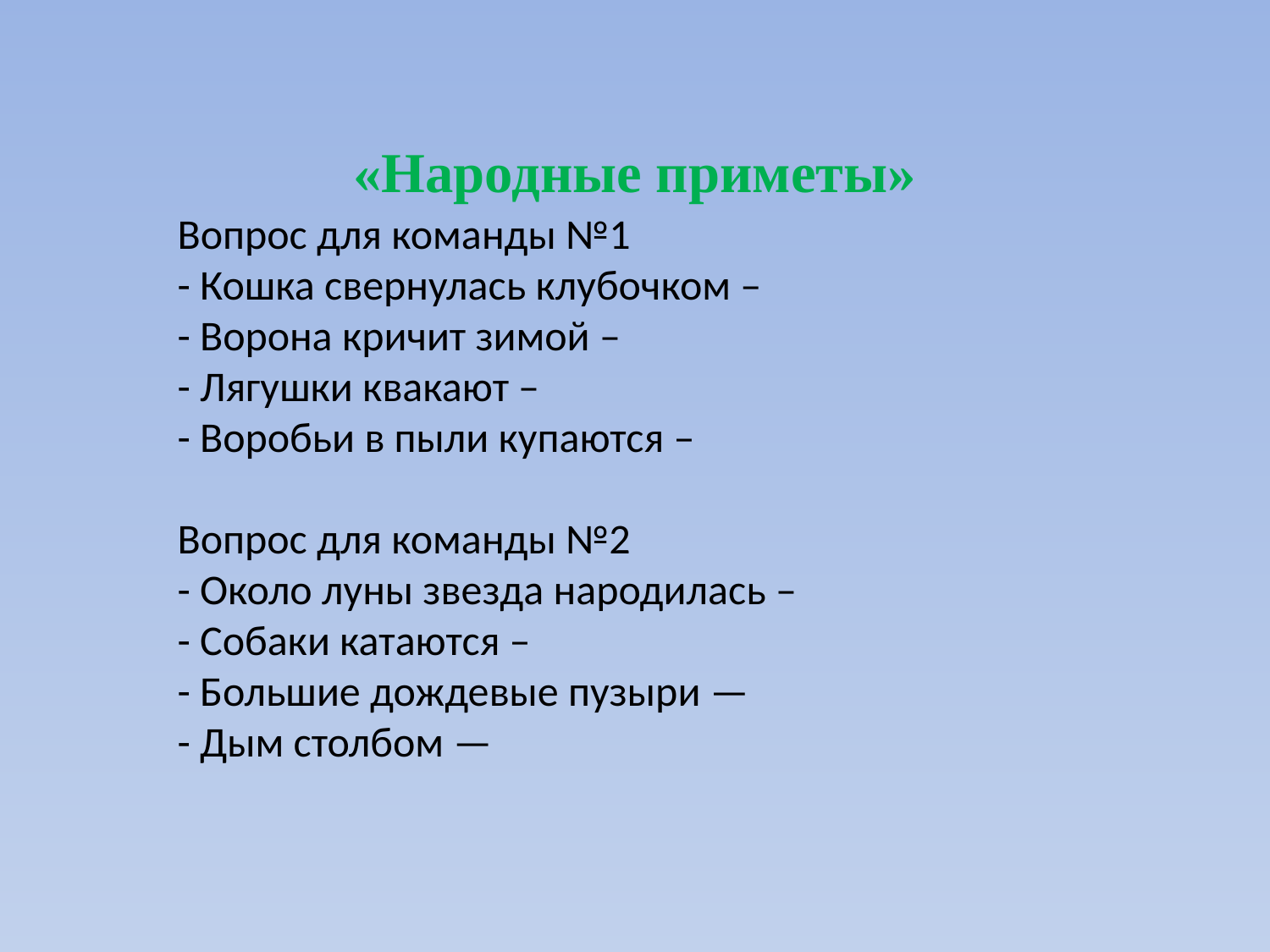

«Народные приметы»
Вопрос для команды №1
- Кошка свернулась клубочком –
- Ворона кричит зимой –
- Лягушки квакают –
- Воробьи в пыли купаются –

Вопрос для команды №2
- Около луны звезда народилась –
- Собаки катаются –
- Большие дождевые пузыри —
- Дым столбом —